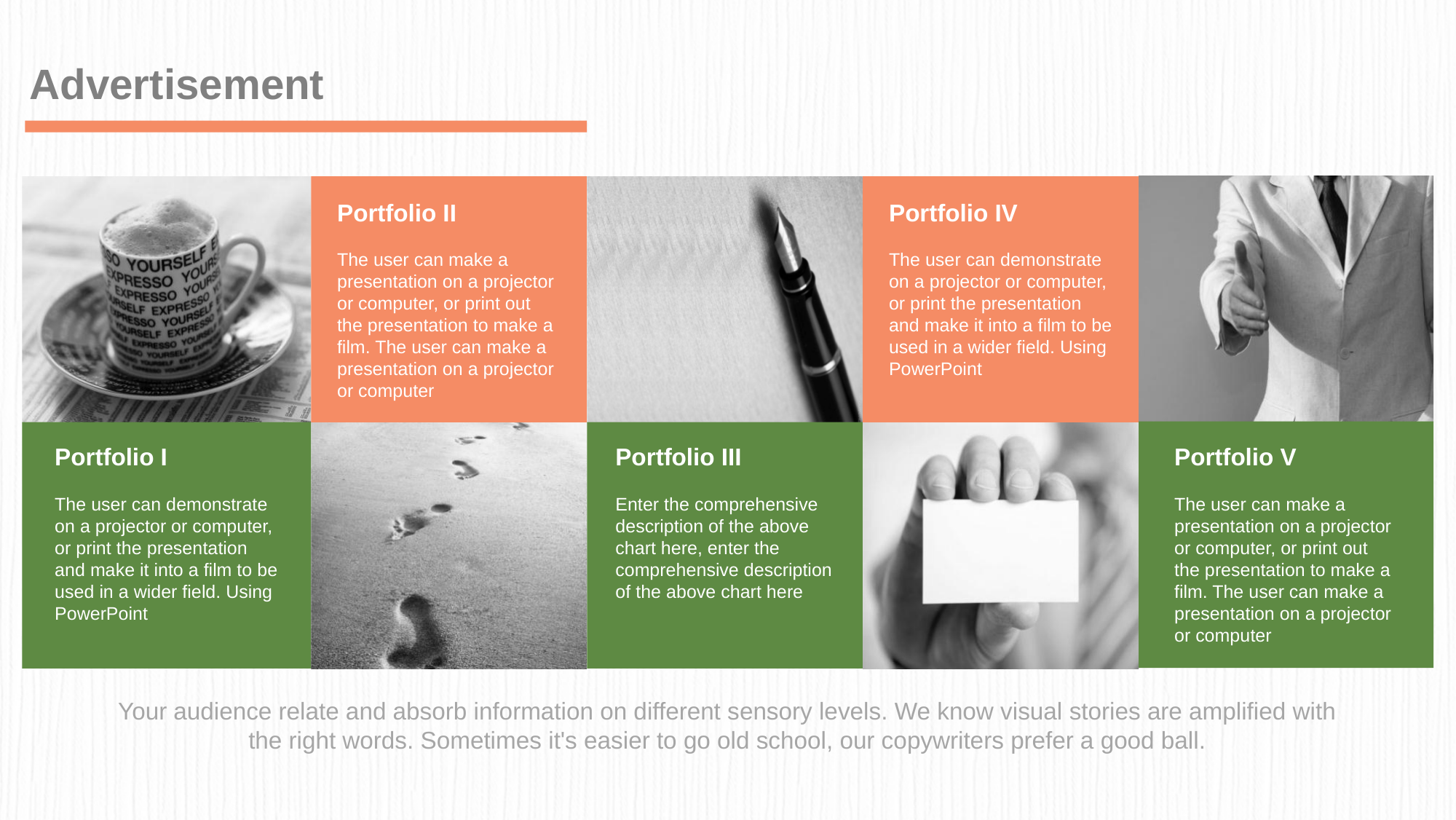

Advertisement

Portfolio II

The user can make a presentation on a projector or computer, or print out the presentation to make a film. The user can make a presentation on a projector or computer
Portfolio IV

The user can demonstrate on a projector or computer, or print the presentation and make it into a film to be used in a wider field. Using PowerPoint

Portfolio I

The user can demonstrate on a projector or computer, or print the presentation and make it into a film to be used in a wider field. Using PowerPoint
Portfolio III

Enter the comprehensive description of the above chart here, enter the comprehensive description of the above chart here
Portfolio V

The user can make a presentation on a projector or computer, or print out the presentation to make a film. The user can make a presentation on a projector or computer
Your audience relate and absorb information on different sensory levels. We know visual stories are amplified with the right words. Sometimes it's easier to go old school, our copywriters prefer a good ball.